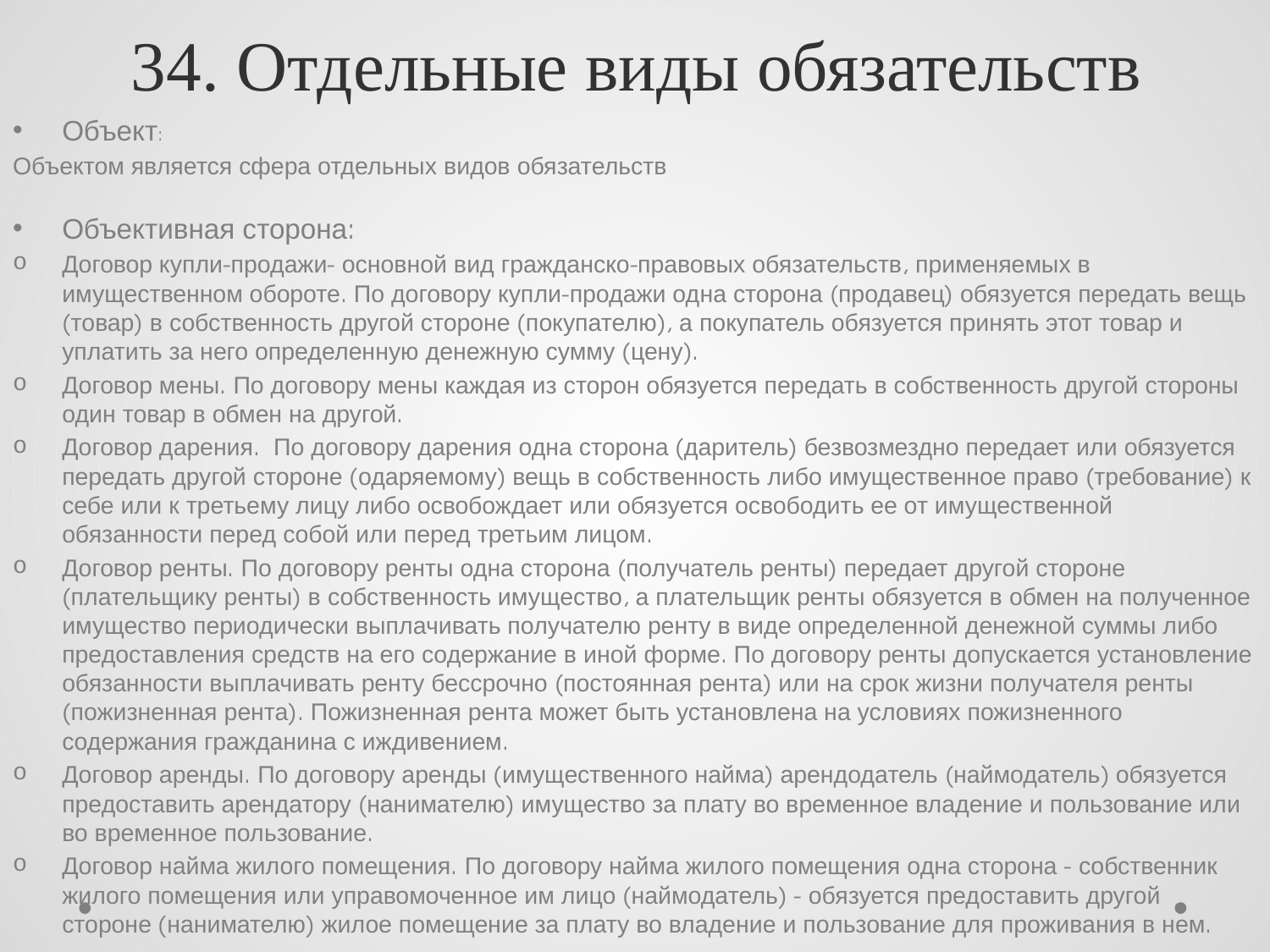

# 34. Отдельные виды обязательств
Объект:
Объектом является сфера отдельных видов обязательств

Объективная сторона:
Договор купли-продажи- основной вид гражданско-правовых обязательств, применяемых в имущественном обороте. По договору купли-продажи одна сторона (продавец) обязуется передать вещь (товар) в собственность другой стороне (покупателю), а покупатель обязуется принять этот товар и уплатить за него определенную денежную сумму (цену).
Договор мены. По договору мены каждая из сторон обязуется передать в собственность другой стороны один товар в обмен на другой.
Договор дарения.  По договору дарения одна сторона (даритель) безвозмездно передает или обязуется передать другой стороне (одаряемому) вещь в собственность либо имущественное право (требование) к себе или к третьему лицу либо освобождает или обязуется освободить ее от имущественной обязанности перед собой или перед третьим лицом.
Договор ренты. По договору ренты одна сторона (получатель ренты) передает другой стороне (плательщику ренты) в собственность имущество, а плательщик ренты обязуется в обмен на полученное имущество периодически выплачивать получателю ренту в виде определенной денежной суммы либо предоставления средств на его содержание в иной форме. По договору ренты допускается установление обязанности выплачивать ренту бессрочно (постоянная рента) или на срок жизни получателя ренты (пожизненная рента). Пожизненная рента может быть установлена на условиях пожизненного содержания гражданина с иждивением.
Договор аренды. По договору аренды (имущественного найма) арендодатель (наймодатель) обязуется предоставить арендатору (нанимателю) имущество за плату во временное владение и пользование или во временное пользование.
Договор найма жилого помещения. По договору найма жилого помещения одна сторона - собственник жилого помещения или управомоченное им лицо (наймодатель) - обязуется предоставить другой стороне (нанимателю) жилое помещение за плату во владение и пользование для проживания в нем.